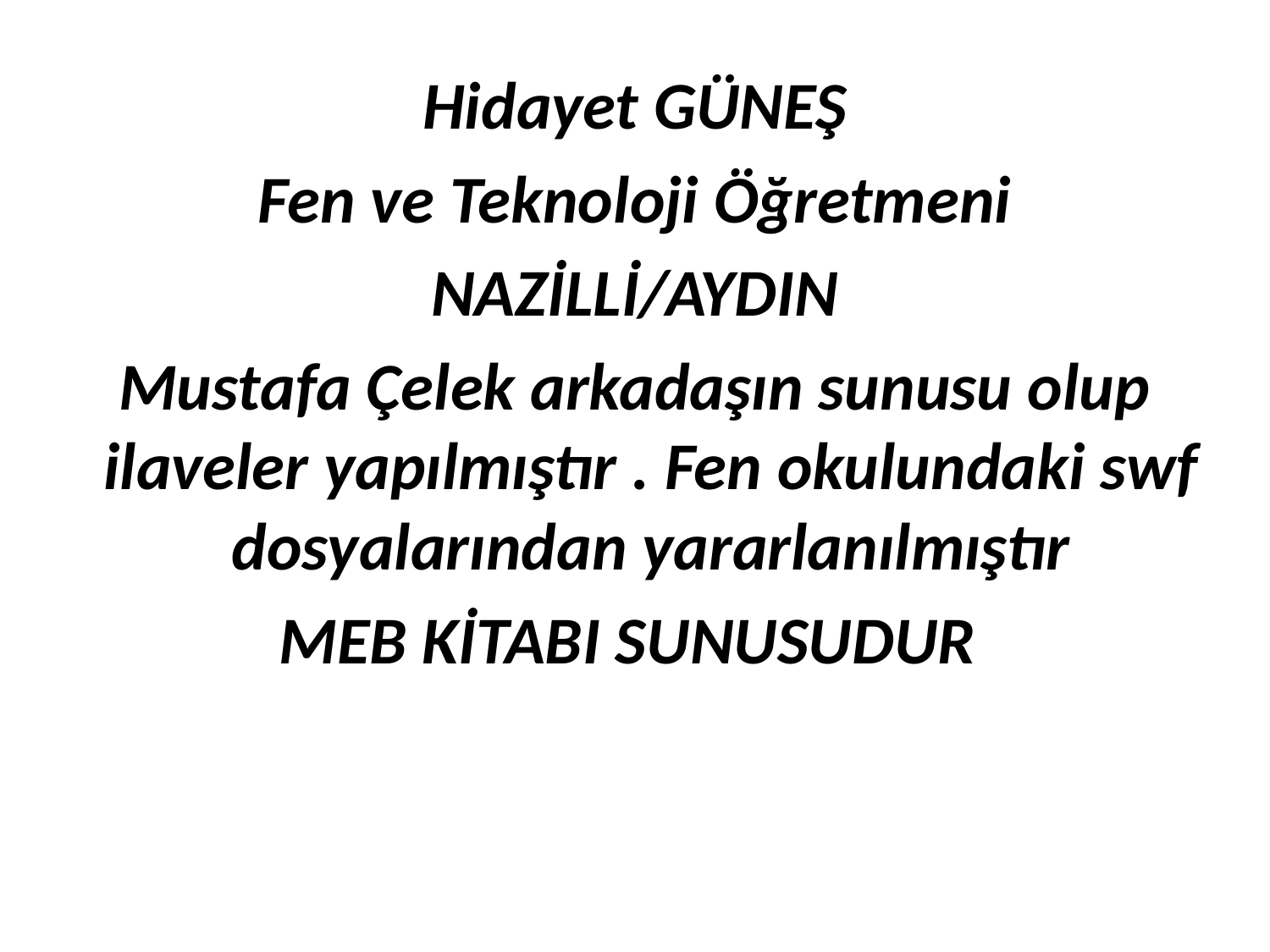

Hidayet GÜNEŞ
Fen ve Teknoloji Öğretmeni
NAZİLLİ/AYDIN
Mustafa Çelek arkadaşın sunusu olup ilaveler yapılmıştır . Fen okulundaki swf dosyalarından yararlanılmıştır
MEB KİTABI SUNUSUDUR